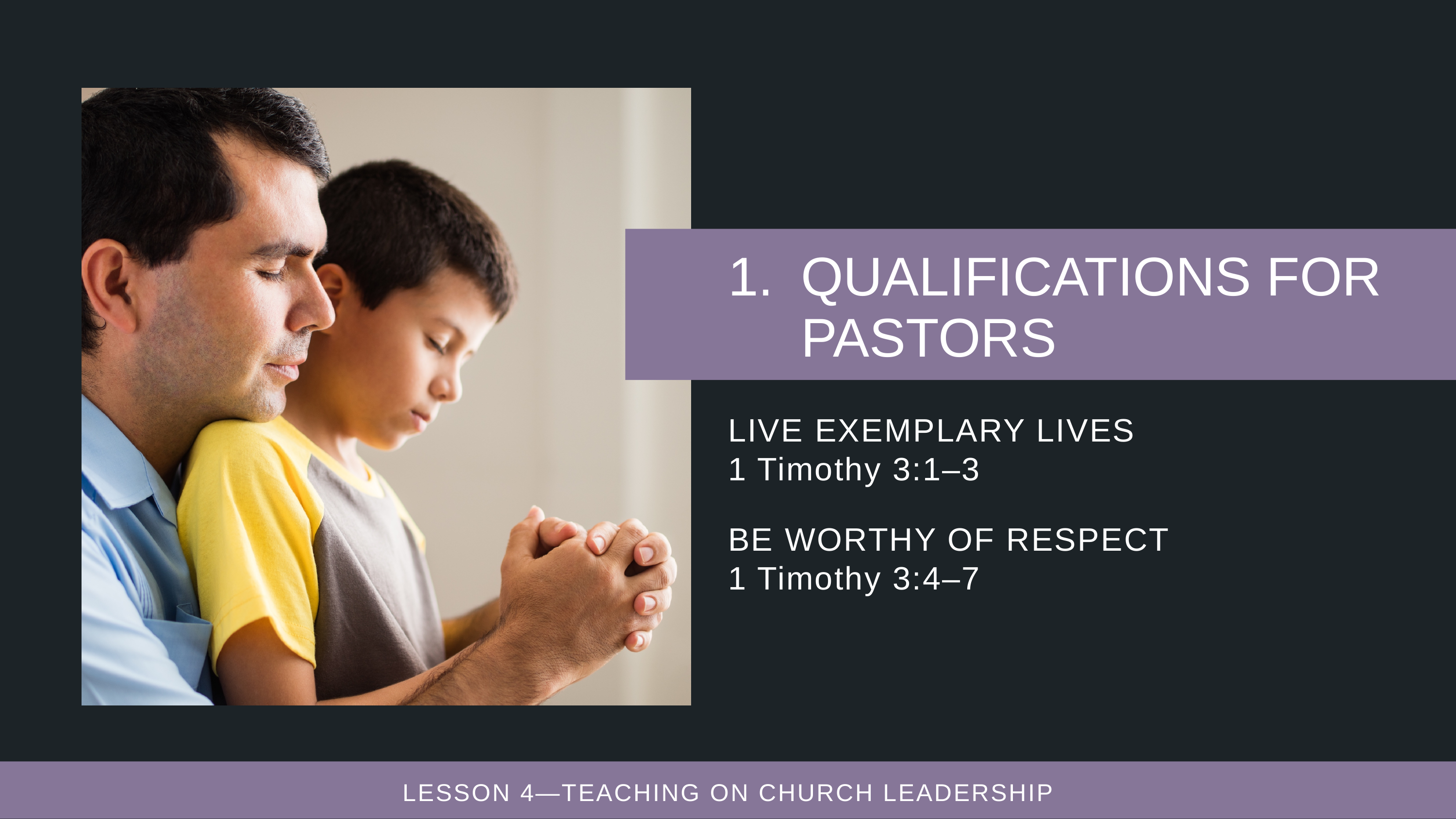

LIVE EXEMPLARY LIVES
1 Timothy 3:1–3
BE WORTHY OF RESPECT
1 Timothy 3:4–7